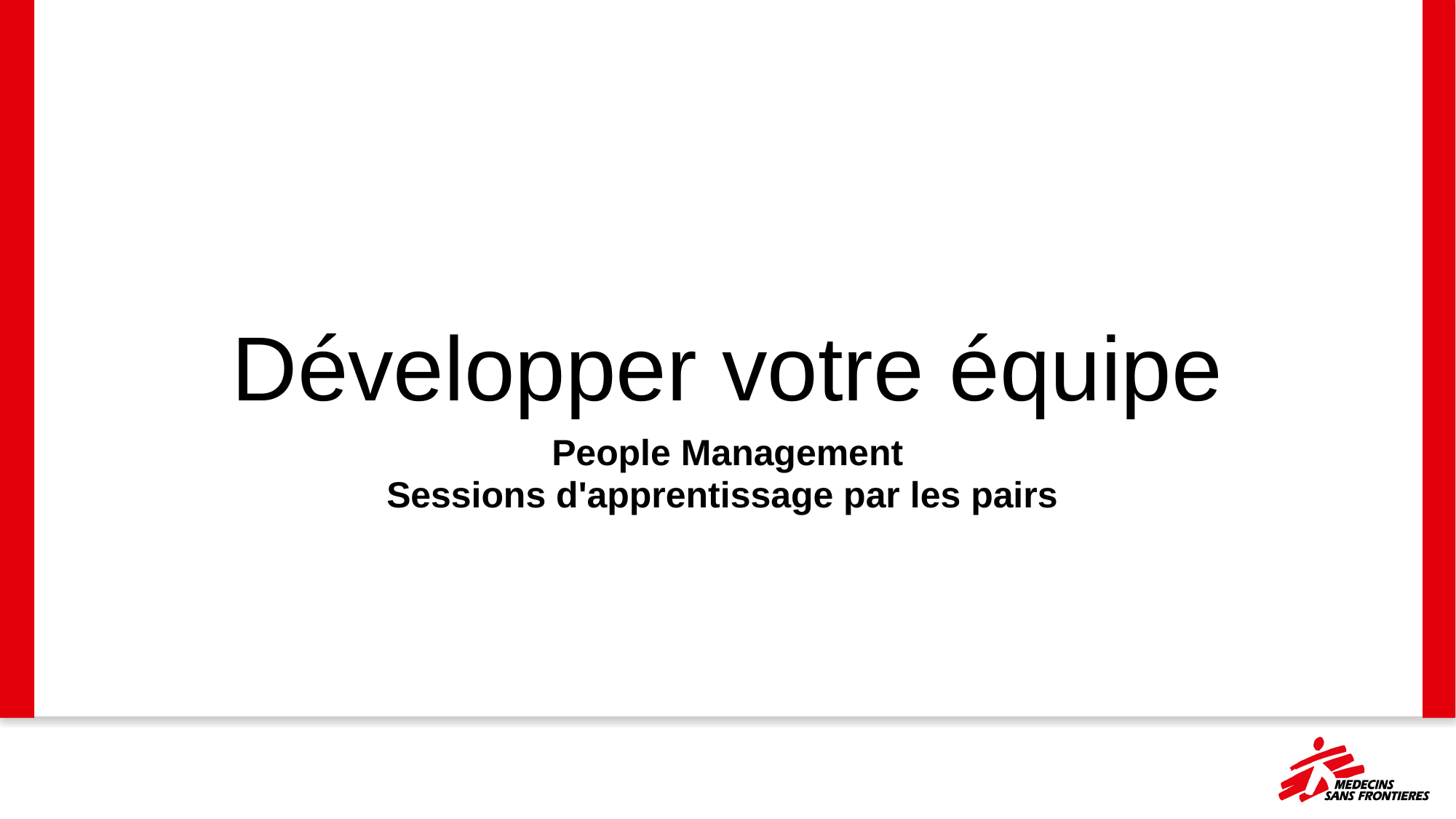

# Développer votre équipe
People Management
Sessions d'apprentissage par les pairs